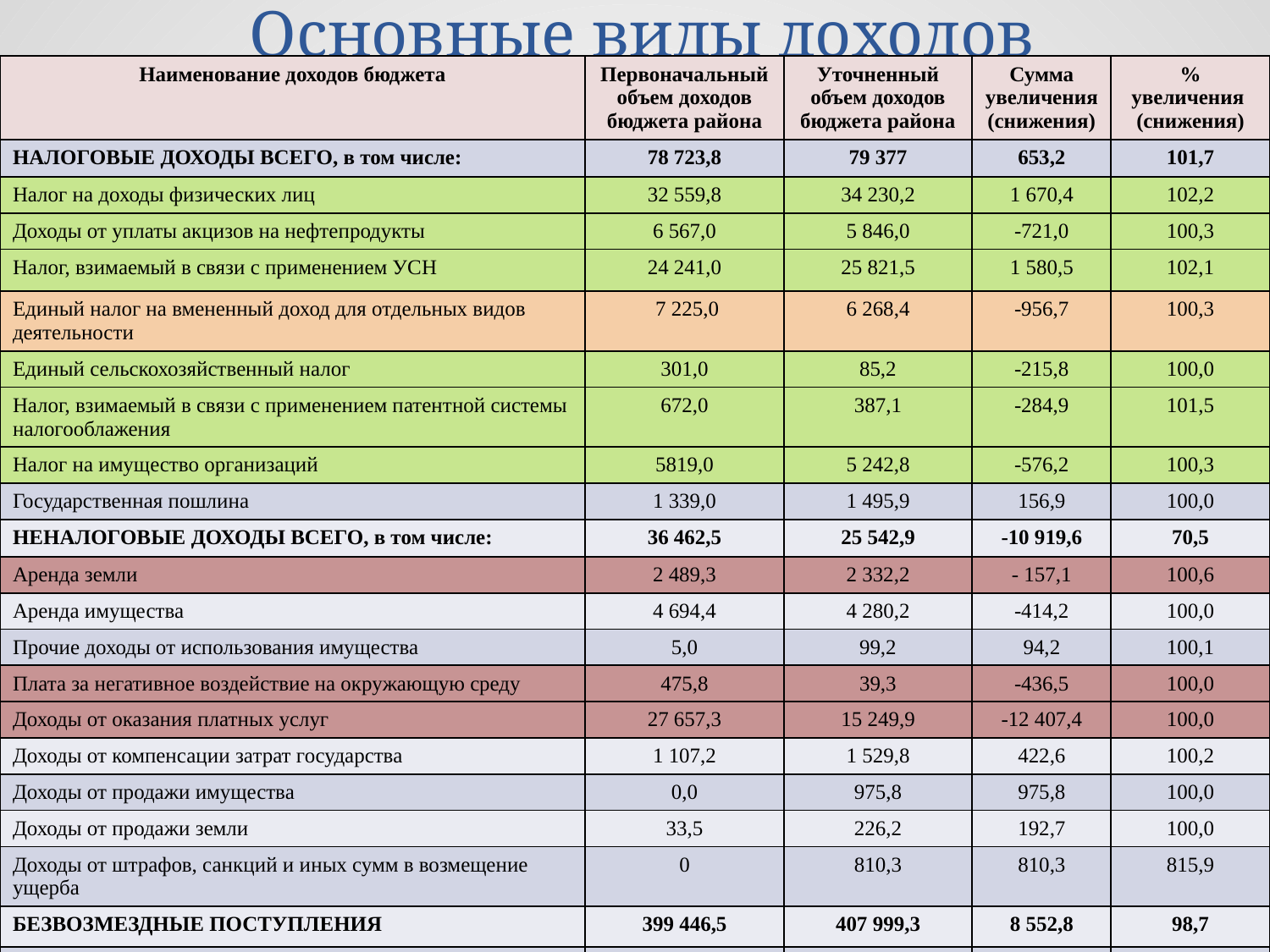

# Основные виды доходов
| Наименование доходов бюджета | Первоначальный объем доходов бюджета района | Уточненный объем доходов бюджета района | Сумма увеличения (снижения) | % увеличения (снижения) |
| --- | --- | --- | --- | --- |
| НАЛОГОВЫЕ ДОХОДЫ ВСЕГО, в том числе: | 78 723,8 | 79 377 | 653,2 | 101,7 |
| Налог на доходы физических лиц | 32 559,8 | 34 230,2 | 1 670,4 | 102,2 |
| Доходы от уплаты акцизов на нефтепродукты | 6 567,0 | 5 846,0 | -721,0 | 100,3 |
| Налог, взимаемый в связи с применением УСН | 24 241,0 | 25 821,5 | 1 580,5 | 102,1 |
| Единый налог на вмененный доход для отдельных видов деятельности | 7 225,0 | 6 268,4 | -956,7 | 100,3 |
| Единый сельскохозяйственный налог | 301,0 | 85,2 | -215,8 | 100,0 |
| Налог, взимаемый в связи с применением патентной системы налогооблажения | 672,0 | 387,1 | -284,9 | 101,5 |
| Налог на имущество организаций | 5819,0 | 5 242,8 | -576,2 | 100,3 |
| Государственная пошлина | 1 339,0 | 1 495,9 | 156,9 | 100,0 |
| НЕНАЛОГОВЫЕ ДОХОДЫ ВСЕГО, в том числе: | 36 462,5 | 25 542,9 | -10 919,6 | 70,5 |
| Аренда земли | 2 489,3 | 2 332,2 | - 157,1 | 100,6 |
| Аренда имущества | 4 694,4 | 4 280,2 | -414,2 | 100,0 |
| Прочие доходы от использования имущества | 5,0 | 99,2 | 94,2 | 100,1 |
| Плата за негативное воздействие на окружающую среду | 475,8 | 39,3 | -436,5 | 100,0 |
| Доходы от оказания платных услуг | 27 657,3 | 15 249,9 | -12 407,4 | 100,0 |
| Доходы от компенсации затрат государства | 1 107,2 | 1 529,8 | 422,6 | 100,2 |
| Доходы от продажи имущества | 0,0 | 975,8 | 975,8 | 100,0 |
| Доходы от продажи земли | 33,5 | 226,2 | 192,7 | 100,0 |
| Доходы от штрафов, санкций и иных сумм в возмещение ущерба | 0 | 810,3 | 810,3 | 815,9 |
| БЕЗВОЗМЕЗДНЫЕ ПОСТУПЛЕНИЯ | 399 446,5 | 407 999,3 | 8 552,8 | 98,7 |
| ВСЕГО ДОХОДОВ | 514 632,8 | 512 919,3 | -1 713,5 | 99,2 |